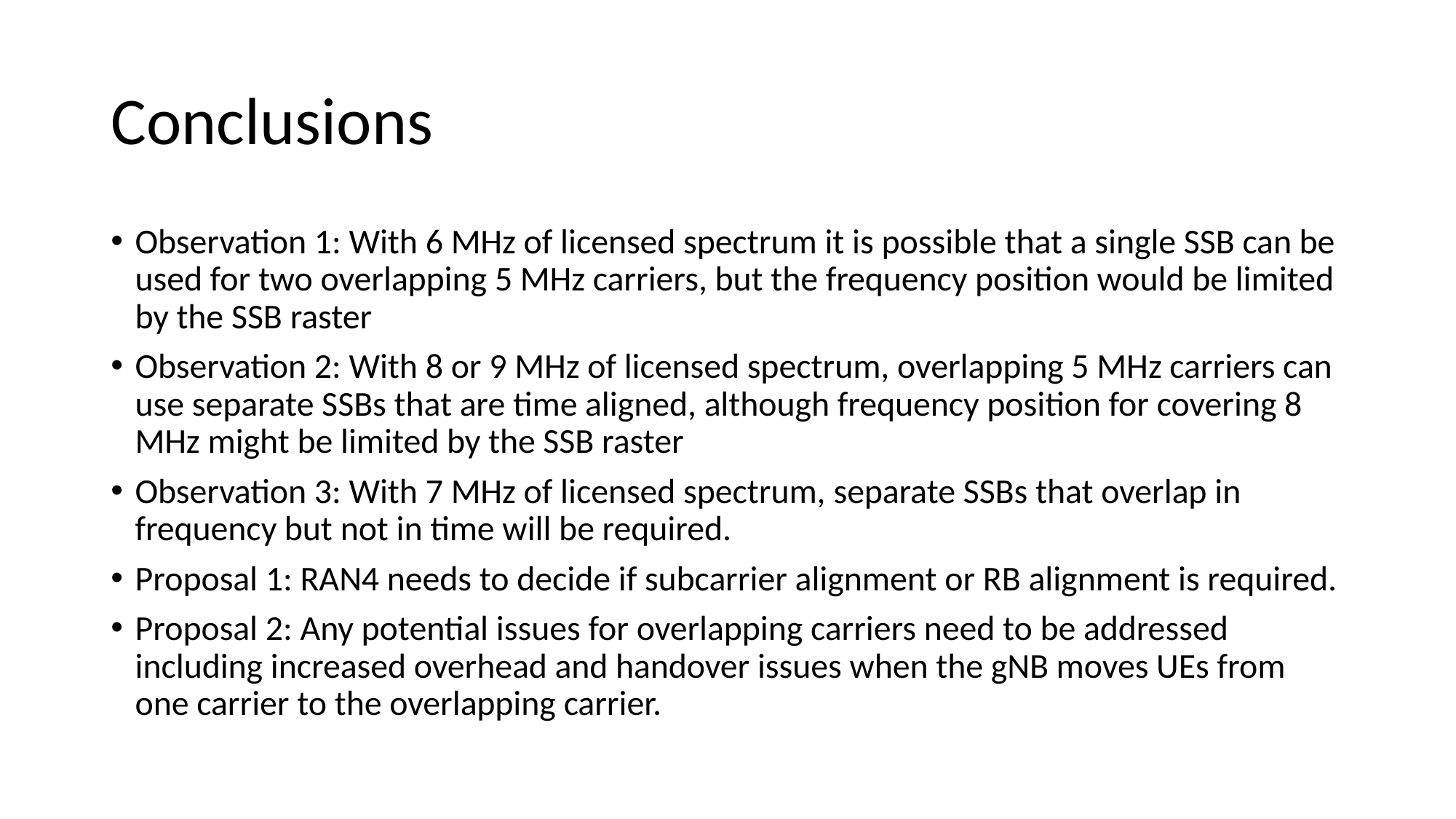

# Conclusions
Observation 1: With 6 MHz of licensed spectrum it is possible that a single SSB can be used for two overlapping 5 MHz carriers, but the frequency position would be limited by the SSB raster
Observation 2: With 8 or 9 MHz of licensed spectrum, overlapping 5 MHz carriers can use separate SSBs that are time aligned, although frequency position for covering 8 MHz might be limited by the SSB raster
Observation 3: With 7 MHz of licensed spectrum, separate SSBs that overlap in frequency but not in time will be required.
Proposal 1: RAN4 needs to decide if subcarrier alignment or RB alignment is required.
Proposal 2: Any potential issues for overlapping carriers need to be addressed including increased overhead and handover issues when the gNB moves UEs from one carrier to the overlapping carrier.